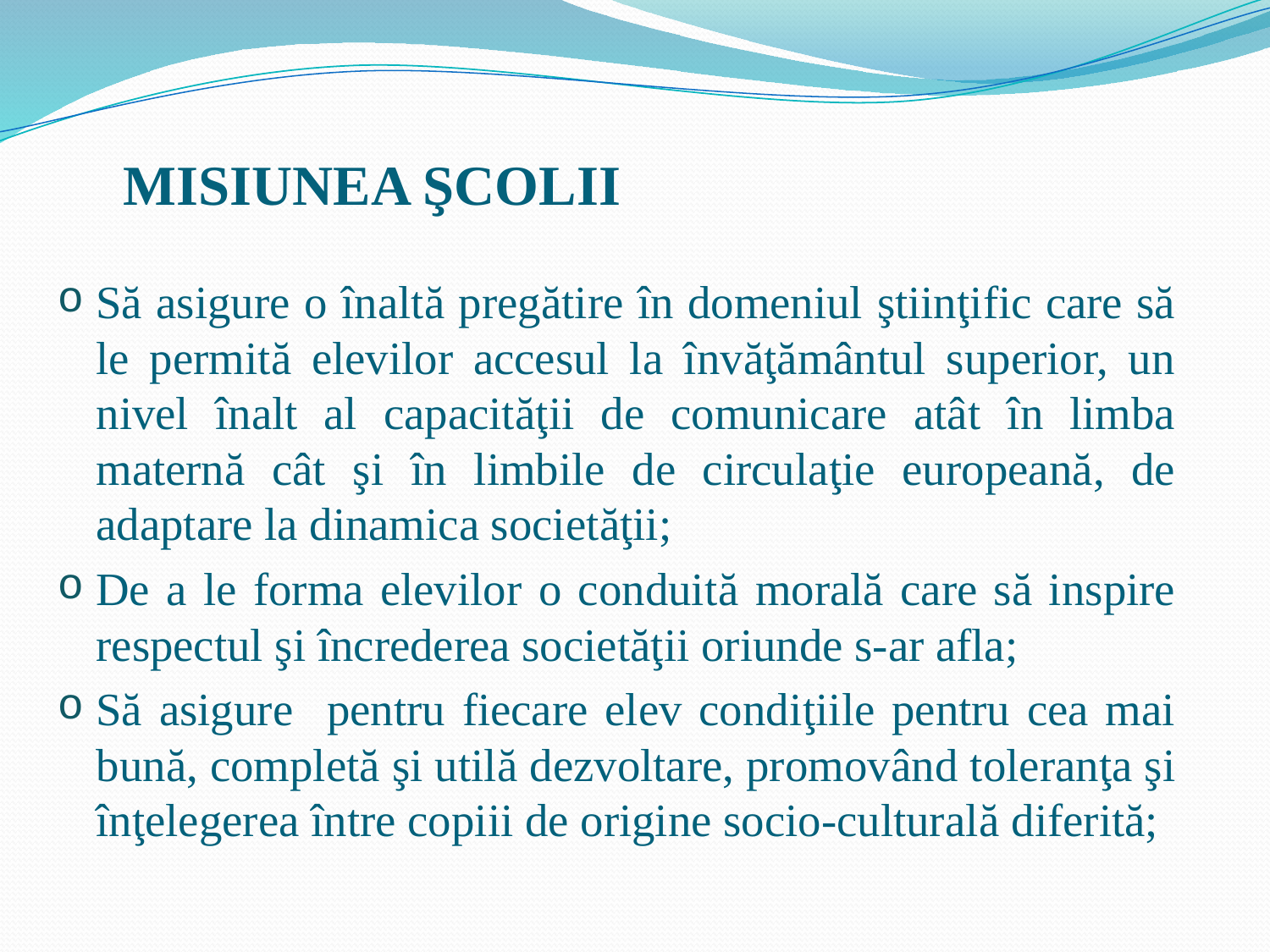

# MISIUNEA ŞCOLII
Să asigure o înaltă pregătire în domeniul ştiinţific care să le permită elevilor accesul la învăţământul superior, un nivel înalt al capacităţii de comunicare atât în limba maternă cât şi în limbile de circulaţie europeană, de adaptare la dinamica societăţii;
De a le forma elevilor o conduită morală care să inspire respectul şi încrederea societăţii oriunde s-ar afla;
Să asigure  pentru fiecare elev condiţiile pentru cea mai bună, completă şi utilă dezvoltare, promovând toleranţa şi înţelegerea între copiii de origine socio-culturală diferită;